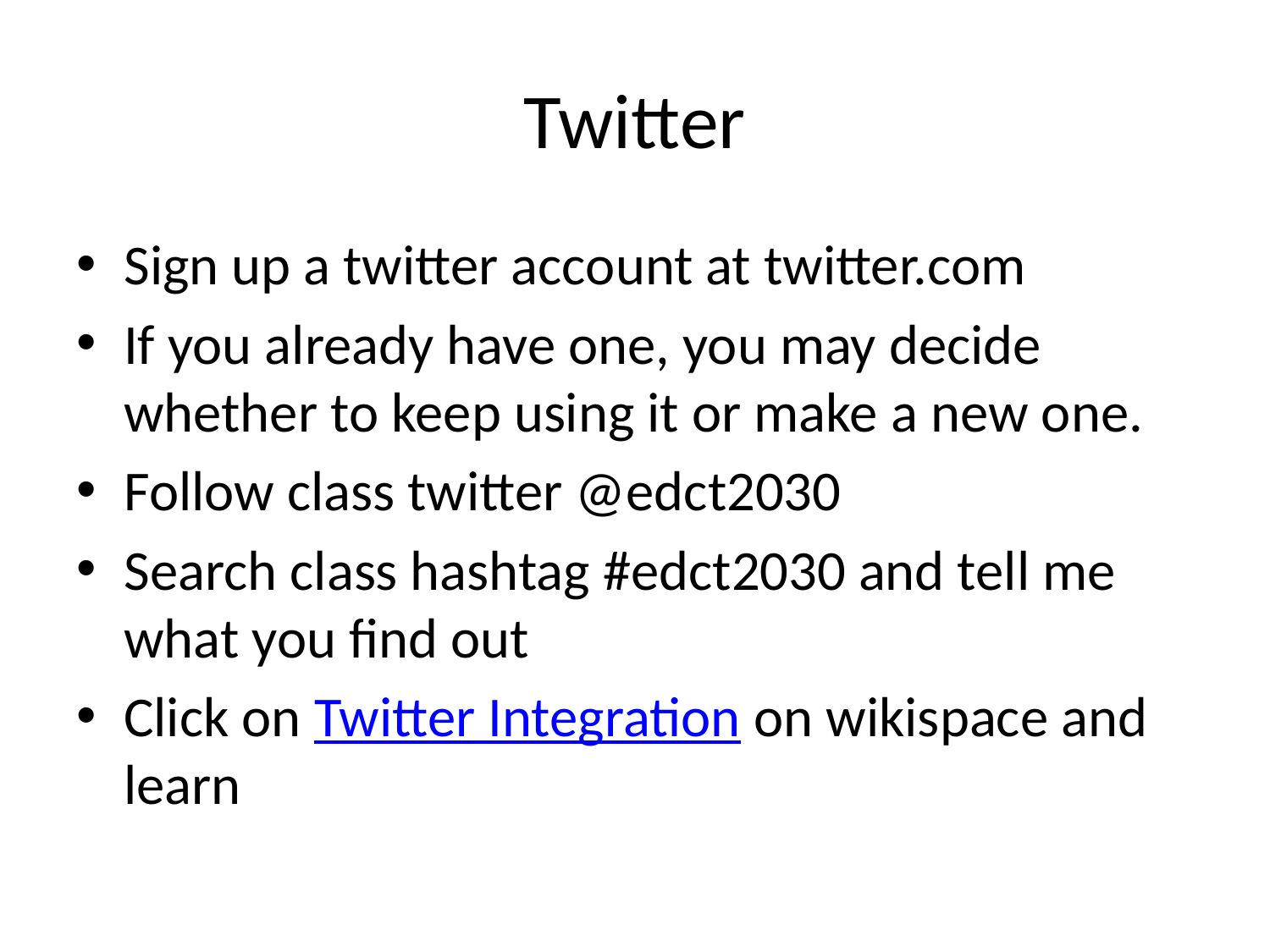

# Twitter
Sign up a twitter account at twitter.com
If you already have one, you may decide whether to keep using it or make a new one.
Follow class twitter @edct2030
Search class hashtag #edct2030 and tell me what you find out
Click on Twitter Integration on wikispace and learn